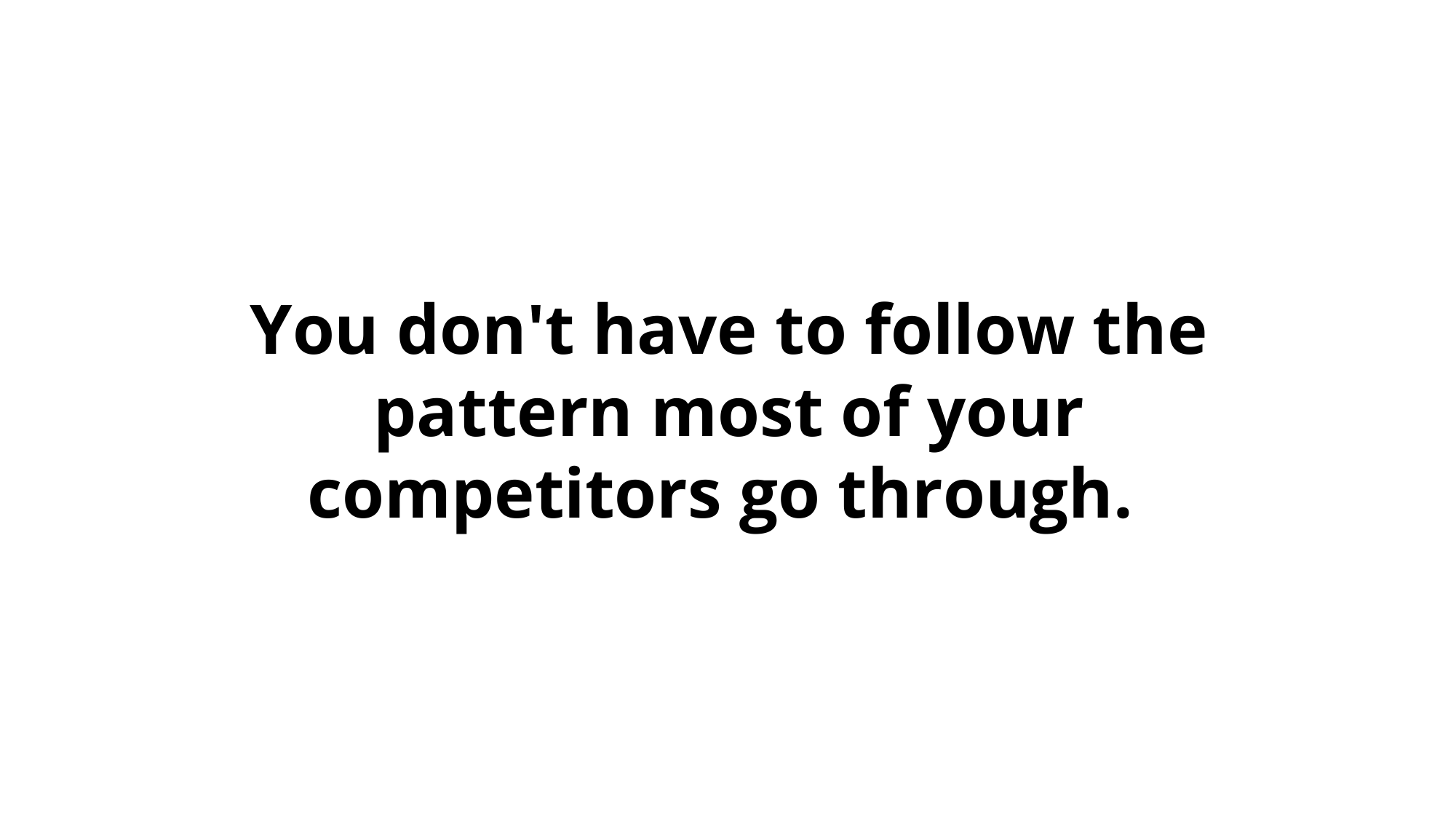

You don't have to follow the pattern most of your competitors go through.